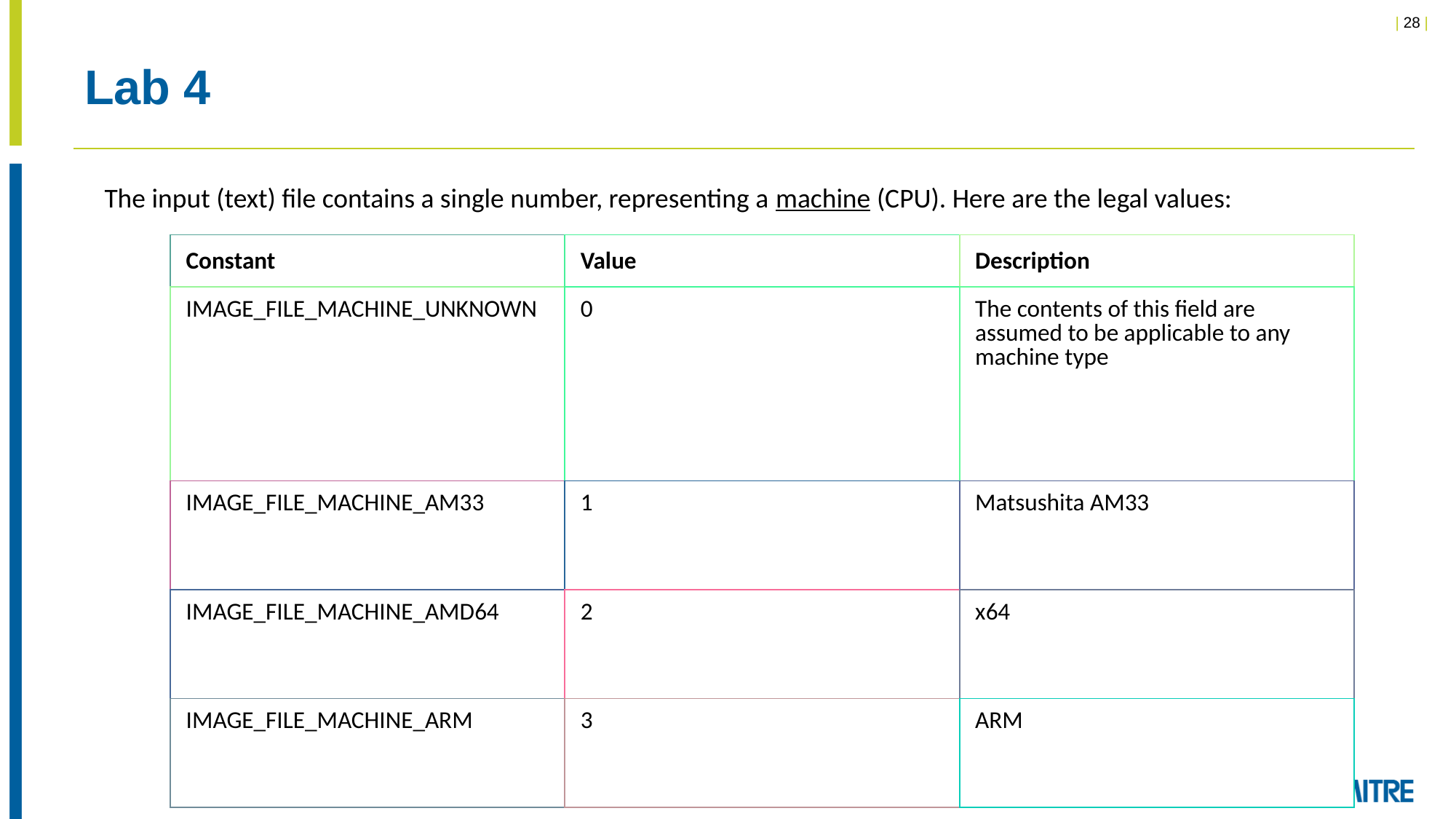

# Lab 4
The input (text) file contains a single number, representing a machine (CPU). Here are the legal values:
| Constant | Value | Description |
| --- | --- | --- |
| IMAGE\_FILE\_MACHINE\_UNKNOWN | 0 | The contents of this field are assumed to be applicable to any machine type |
| IMAGE\_FILE\_MACHINE\_AM33 | 1 | Matsushita AM33 |
| IMAGE\_FILE\_MACHINE\_AMD64 | 2 | x64 |
| IMAGE\_FILE\_MACHINE\_ARM | 3 | ARM |